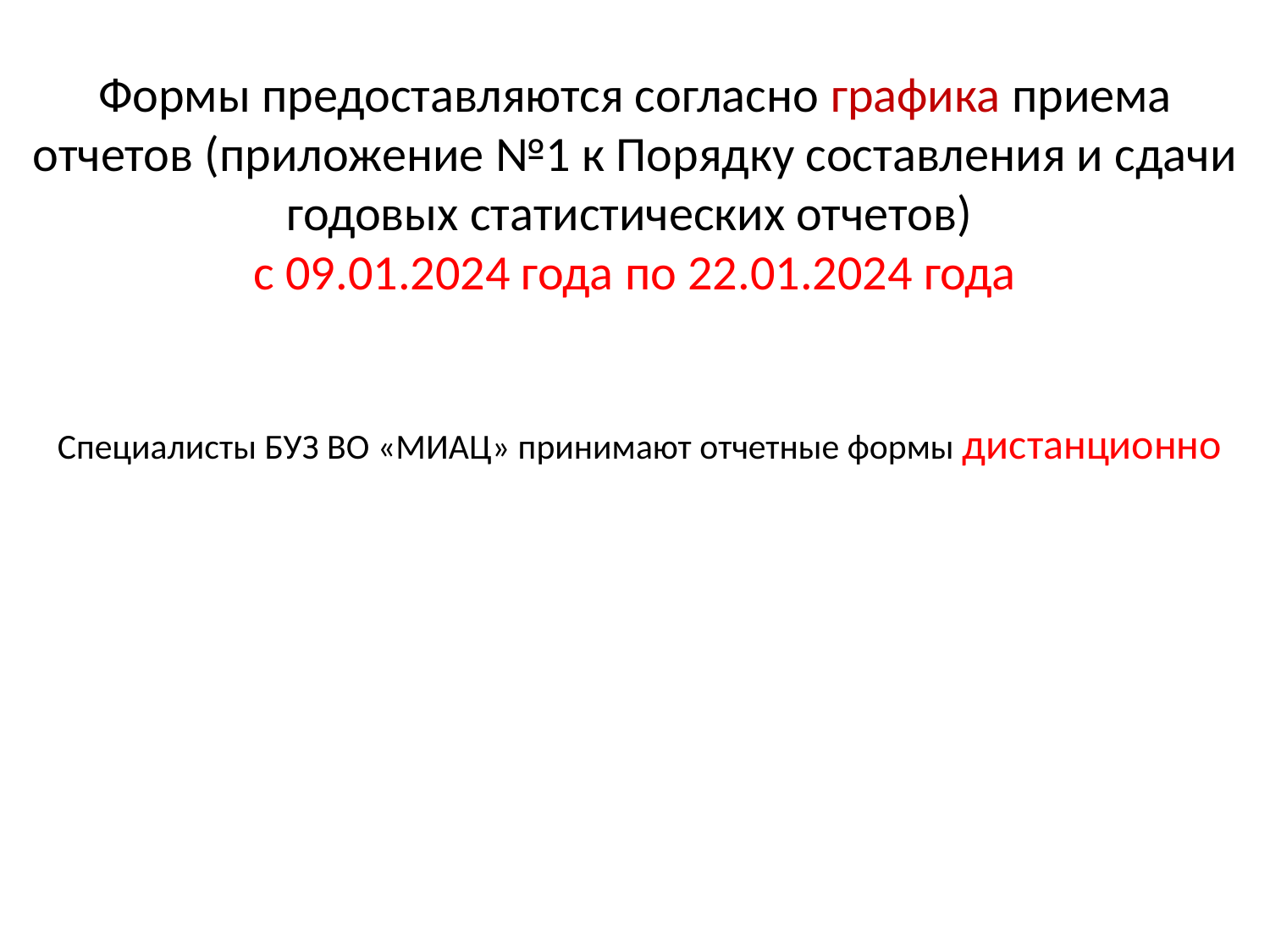

Формы предоставляются согласно графика приема отчетов (приложение №1 к Порядку составления и сдачи годовых статистических отчетов)
с 09.01.2024 года по 22.01.2024 года

Специалисты БУЗ ВО «МИАЦ» принимают отчетные формы дистанционно